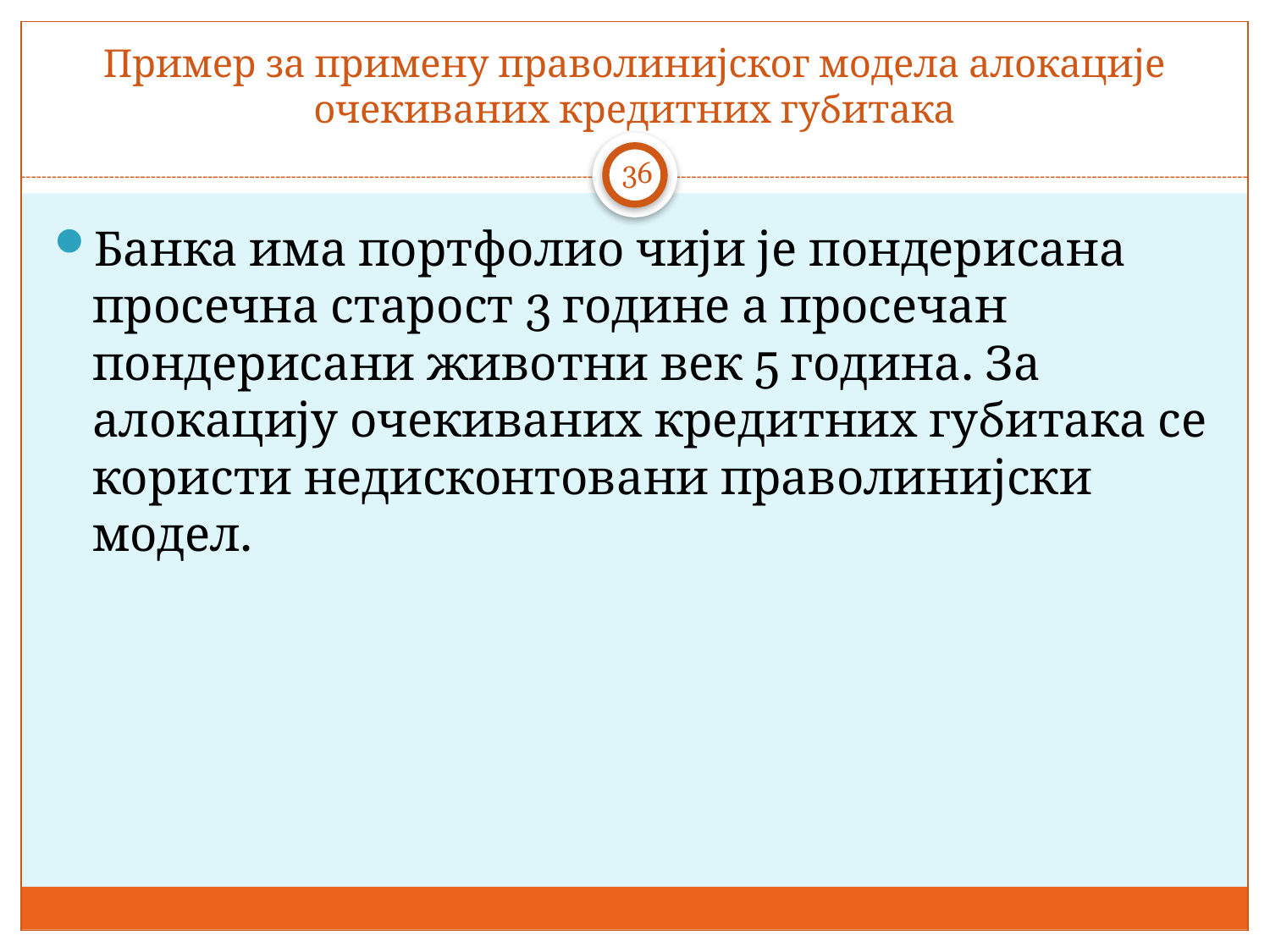

# Пример за примену праволинијског модела алокације очекиваних кредитних губитака
36
Банка има портфолио чији је пондерисана просечна старост 3 године а просечан пондерисани животни век 5 година. За алокацију очекиваних кредитних губитака се користи недисконтовани праволинијски модел.